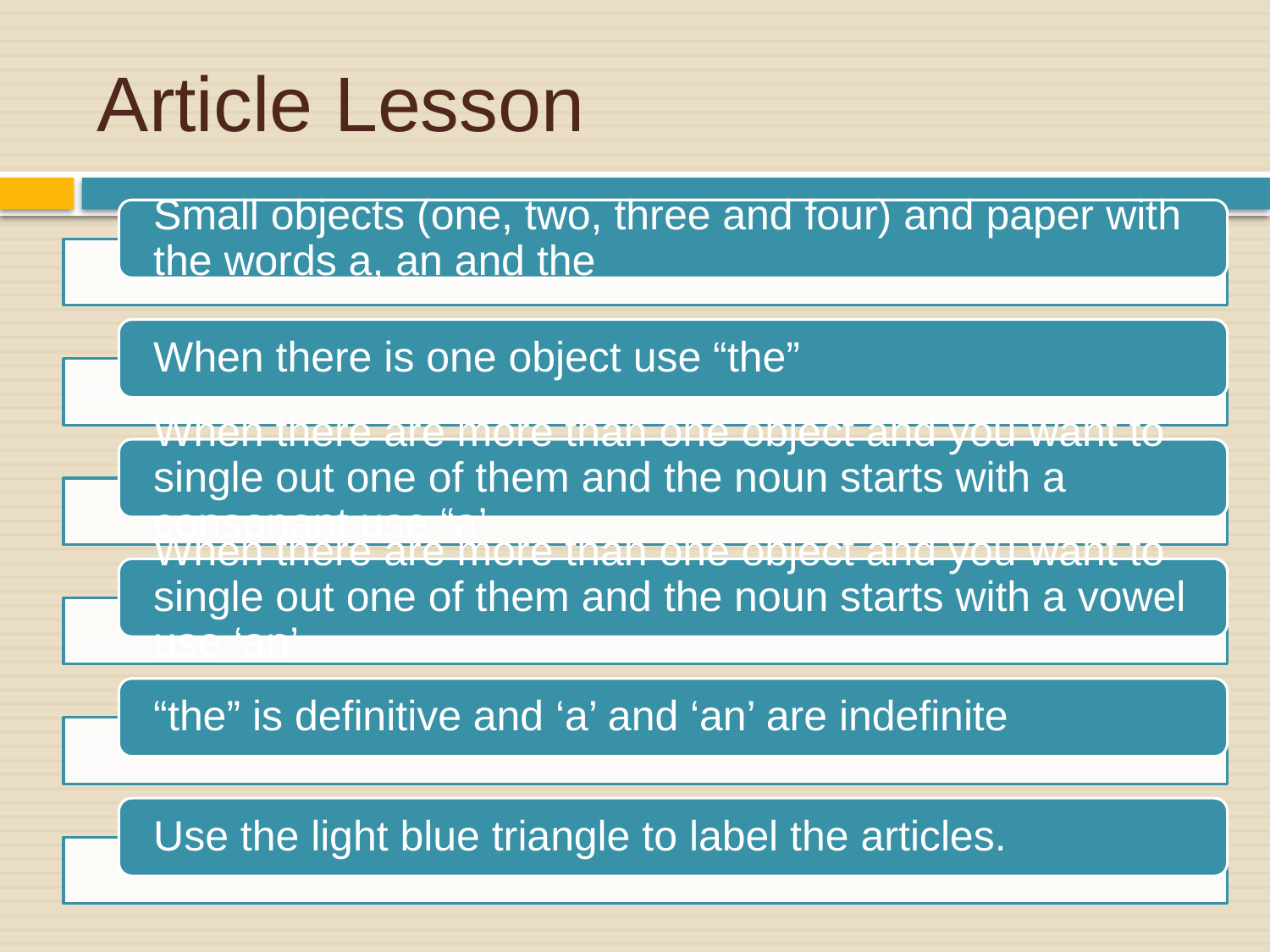

# Article Lesson
Small objects (one, two, three and four) and paper with the words a, an and the
When there is one object use “the”
When there are more than one object and you want to single out one of them and the noun starts with a consonant use “a’
When there are more than one object and you want to single out one of them and the noun starts with a vowel use ‘an’
“the” is definitive and ‘a’ and ‘an’ are indefinite
Use the light blue triangle to label the articles.